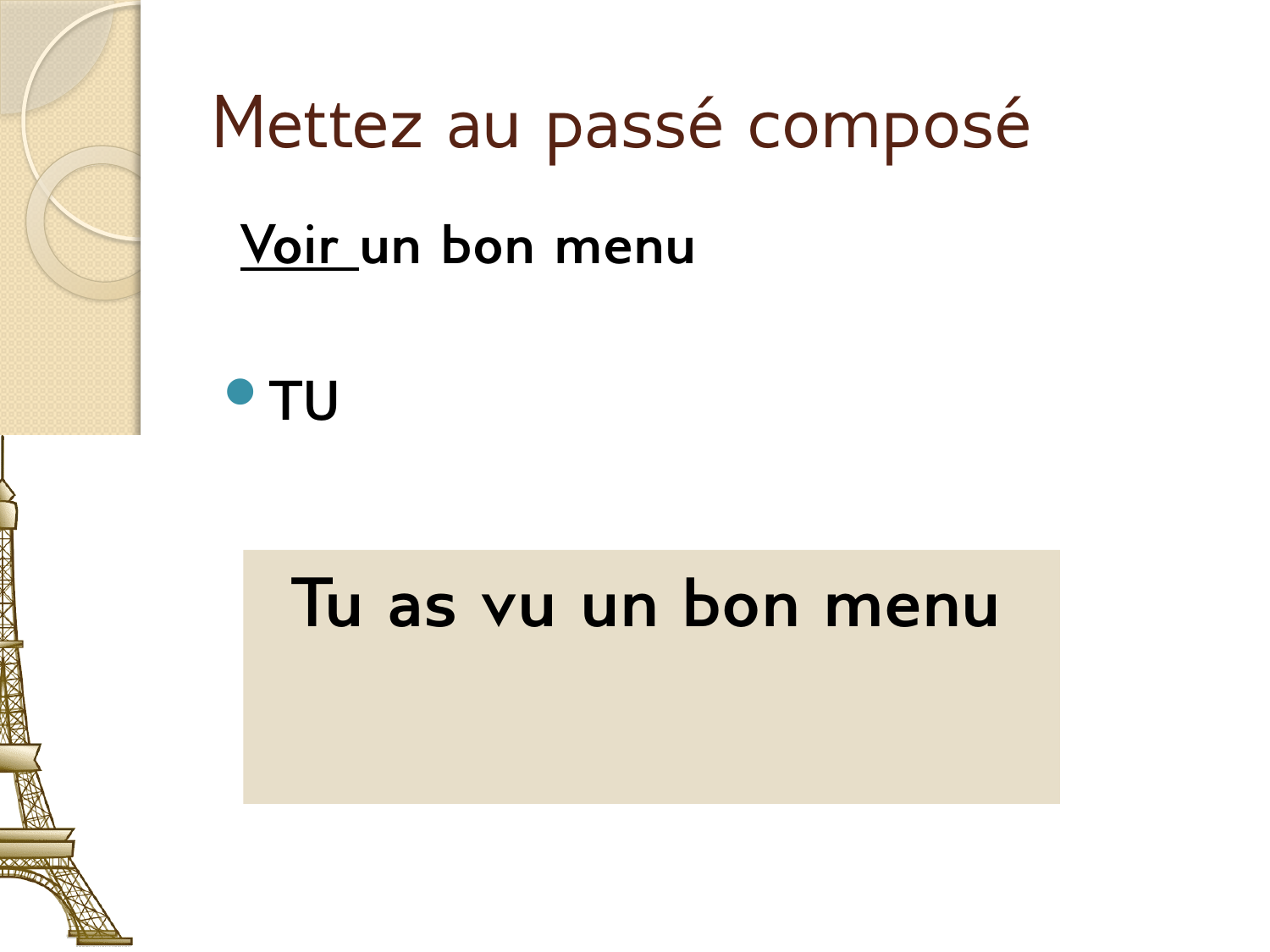

# Mettez au passé composé
 Voir un bon menu

TU
Tu as vu un bon menu